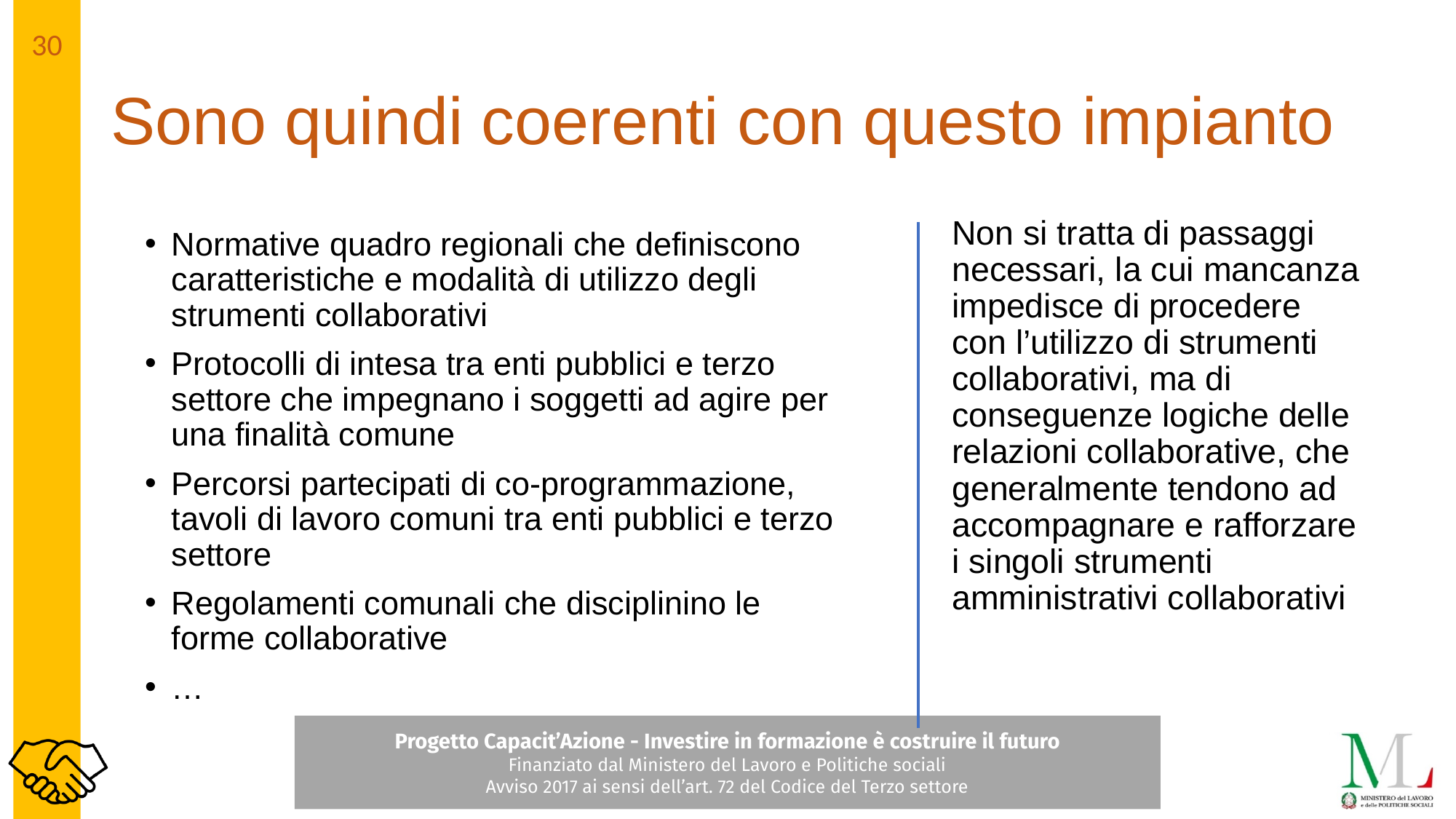

# Sono quindi coerenti con questo impianto
Non si tratta di passaggi necessari, la cui mancanza impedisce di procedere con l’utilizzo di strumenti collaborativi, ma di conseguenze logiche delle relazioni collaborative, che generalmente tendono ad accompagnare e rafforzare i singoli strumenti amministrativi collaborativi
Normative quadro regionali che definiscono caratteristiche e modalità di utilizzo degli strumenti collaborativi
Protocolli di intesa tra enti pubblici e terzo settore che impegnano i soggetti ad agire per una finalità comune
Percorsi partecipati di co-programmazione, tavoli di lavoro comuni tra enti pubblici e terzo settore
Regolamenti comunali che disciplinino le forme collaborative
…
30